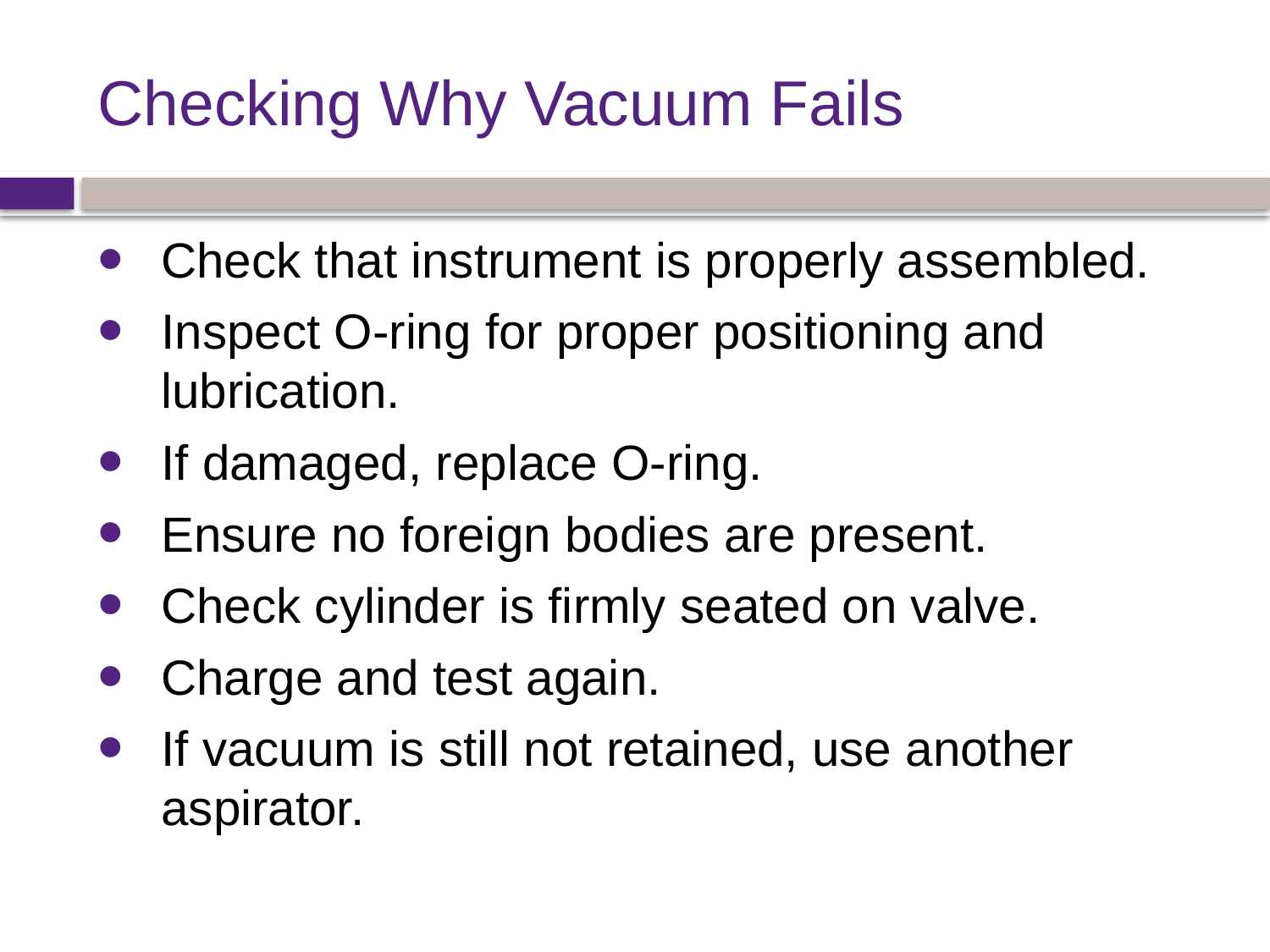

# Checking Why Vacuum Fails
Check that instrument is properly assembled.
Inspect O-ring for proper positioning and lubrication.
If damaged, replace O-ring.
Ensure no foreign bodies are present.
Check cylinder is firmly seated on valve.
Charge and test again.
If vacuum is still not retained, use another aspirator.